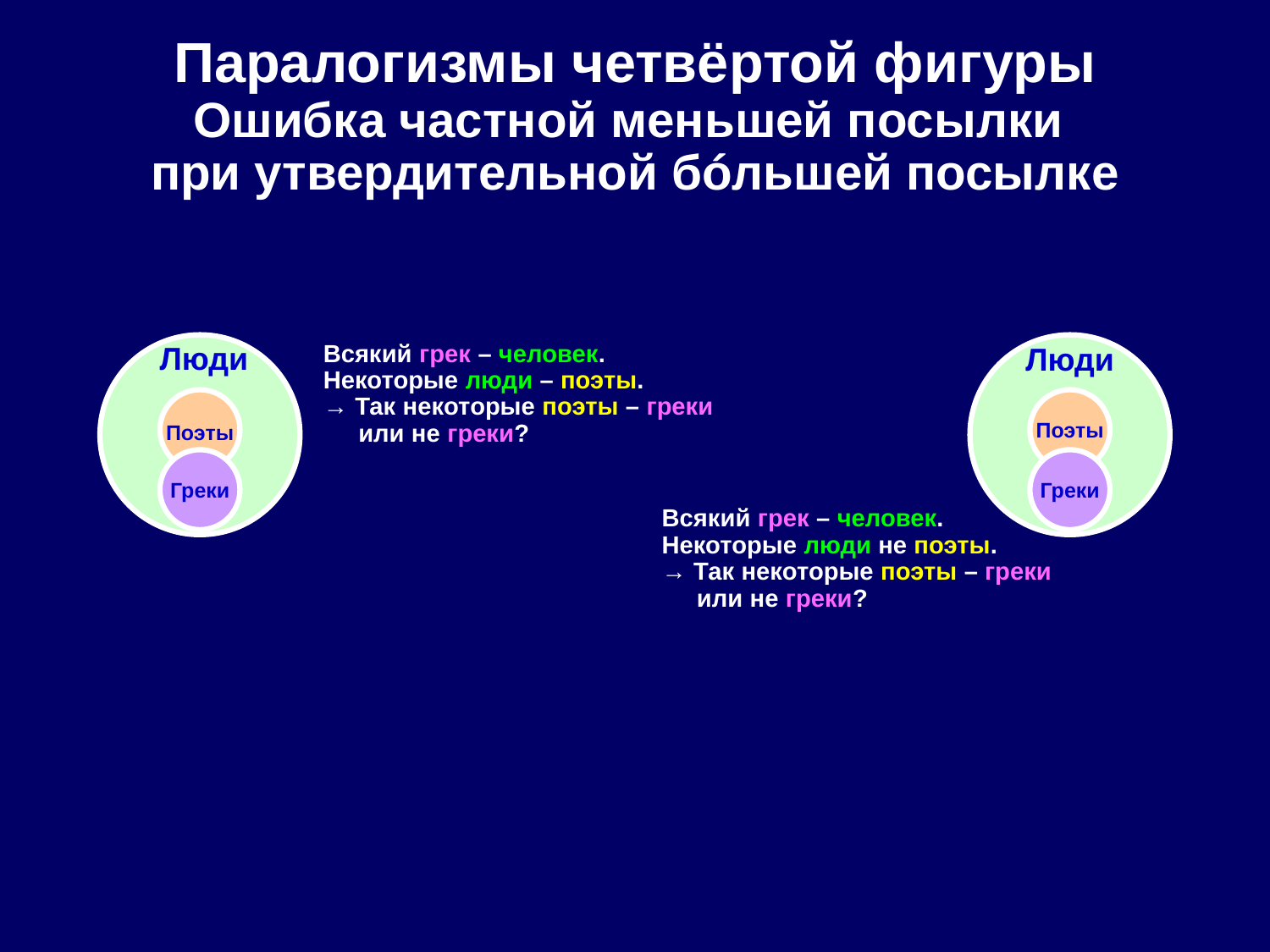

# Паралогизмы четвёртой фигуры Ошибка частной меньшей посылки при утвердительной бóльшей посылке
 Люди
Всякий грек – человек.
Некоторые люди – поэты.
→ Так некоторые поэты – греки
     или не греки?
Люди
Поэты
Поэты
Греки
Греки
Всякий грек – человек.
Некоторые люди не поэты.
→ Так некоторые поэты – греки
     или не греки?